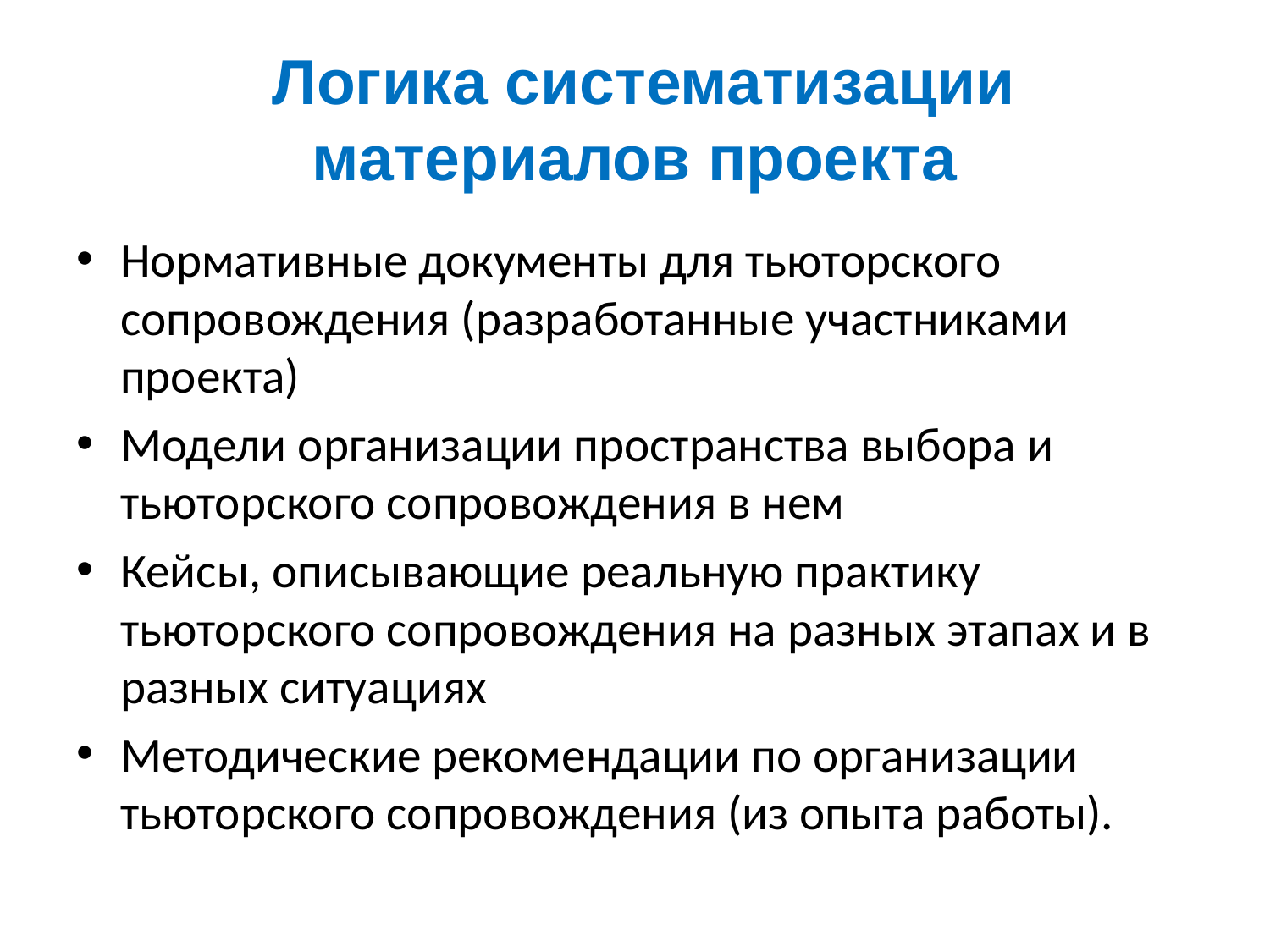

# Логика систематизации материалов проекта
Нормативные документы для тьюторского сопровождения (разработанные участниками проекта)
Модели организации пространства выбора и тьюторского сопровождения в нем
Кейсы, описывающие реальную практику тьюторского сопровождения на разных этапах и в разных ситуациях
Методические рекомендации по организации тьюторского сопровождения (из опыта работы).